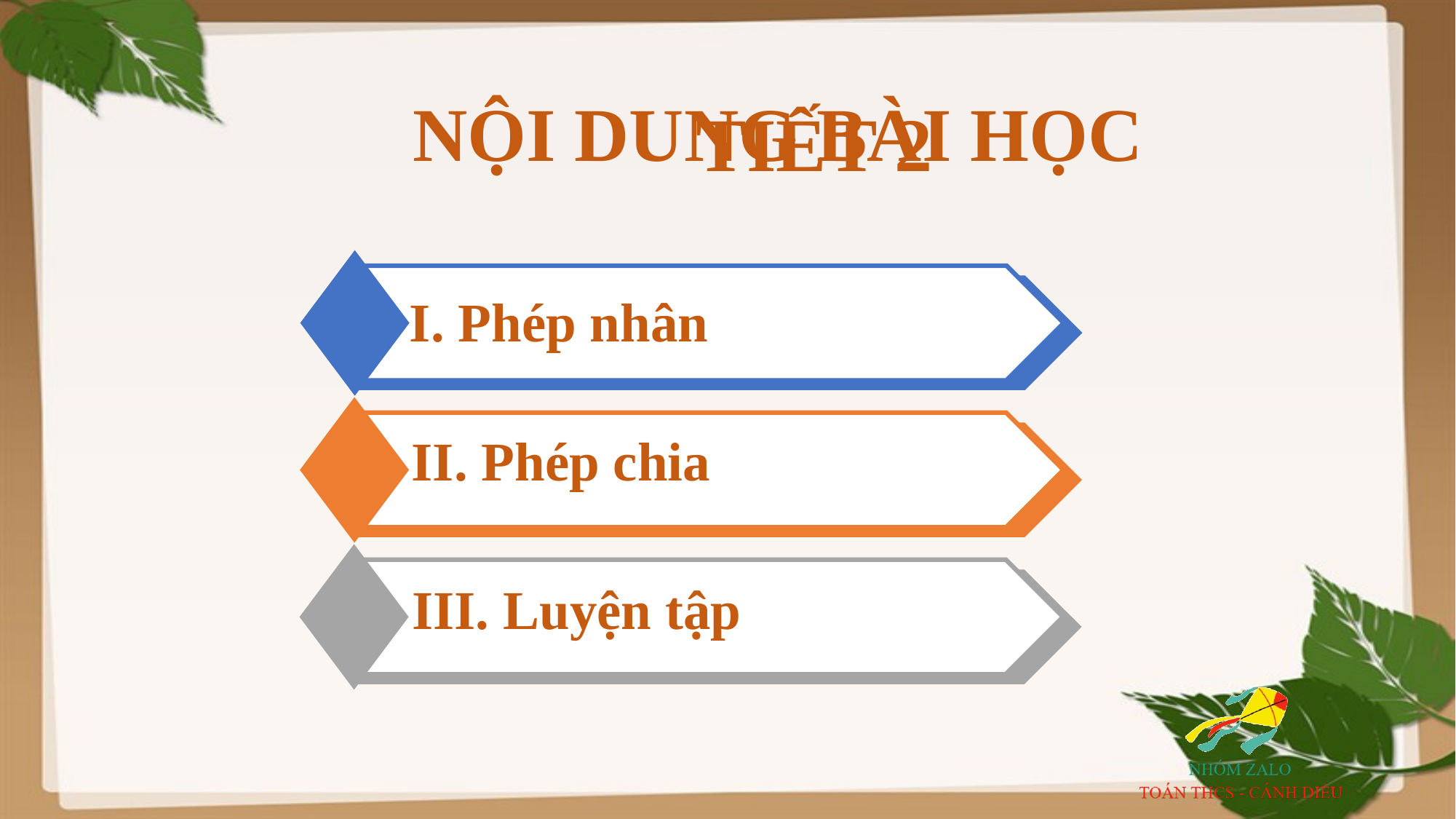

NỘI DUNG BÀI HỌC
TIẾT 2

I. Phép nhân

II. Phép chia

III. Luyện tập